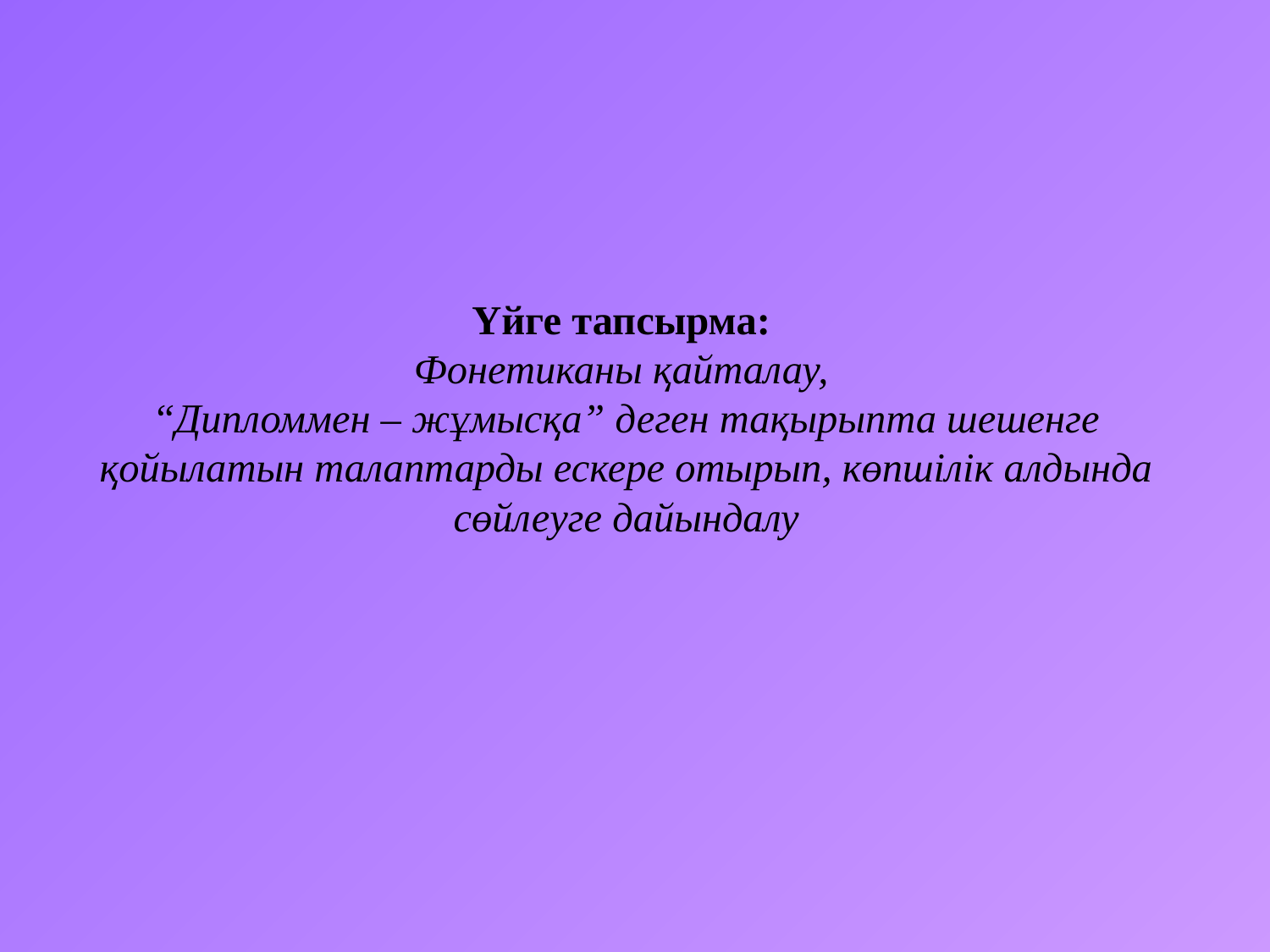

# Үйге тапсырма: Фонетиканы қайталау, “Дипломмен – жұмысқа” деген тақырыпта шешенге қойылатын талаптарды ескере отырып, көпшілік алдында сөйлеуге дайындалу